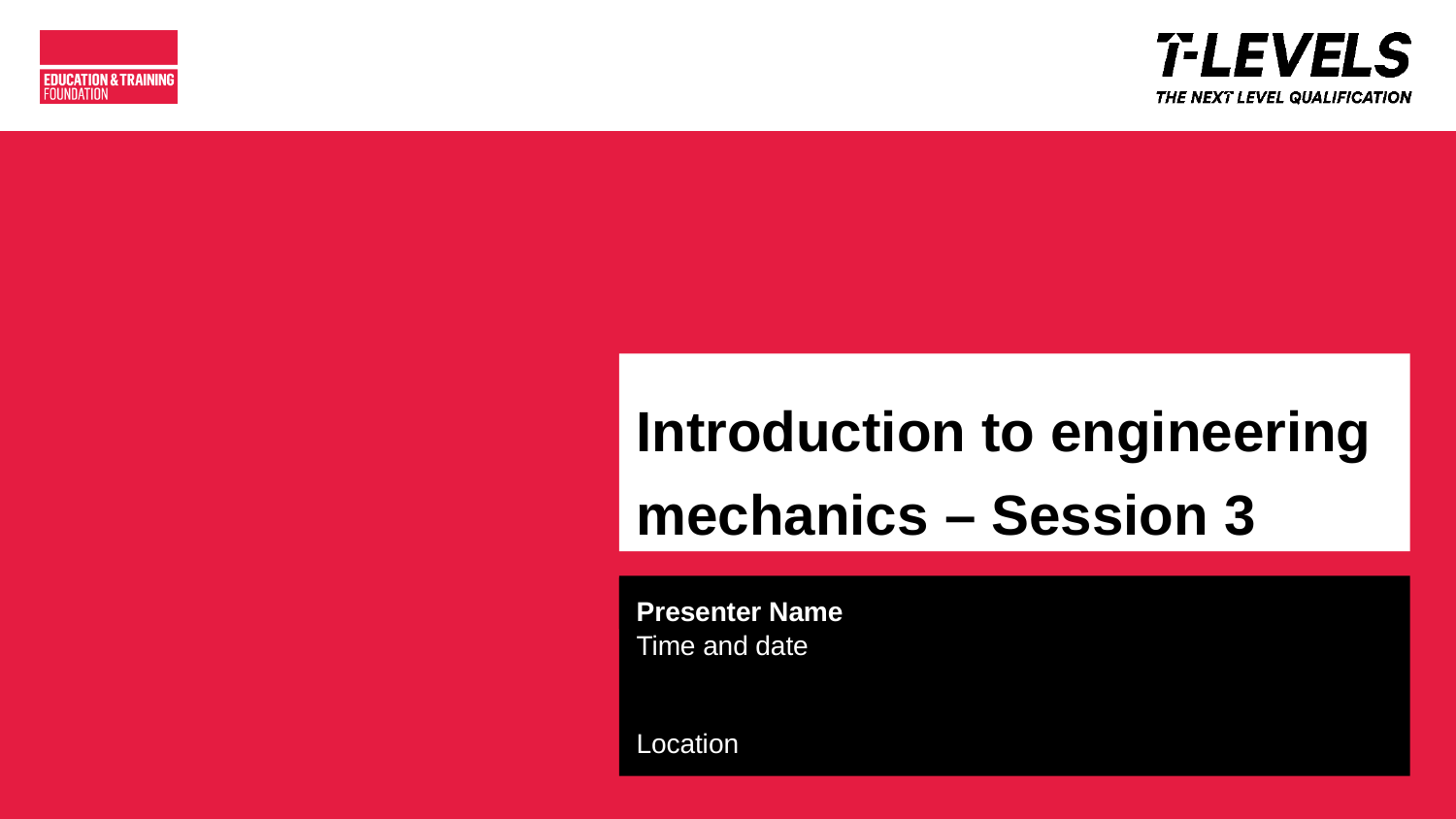

# Introduction to engineering mechanics – Session 3
Presenter Name
Time and date
Location